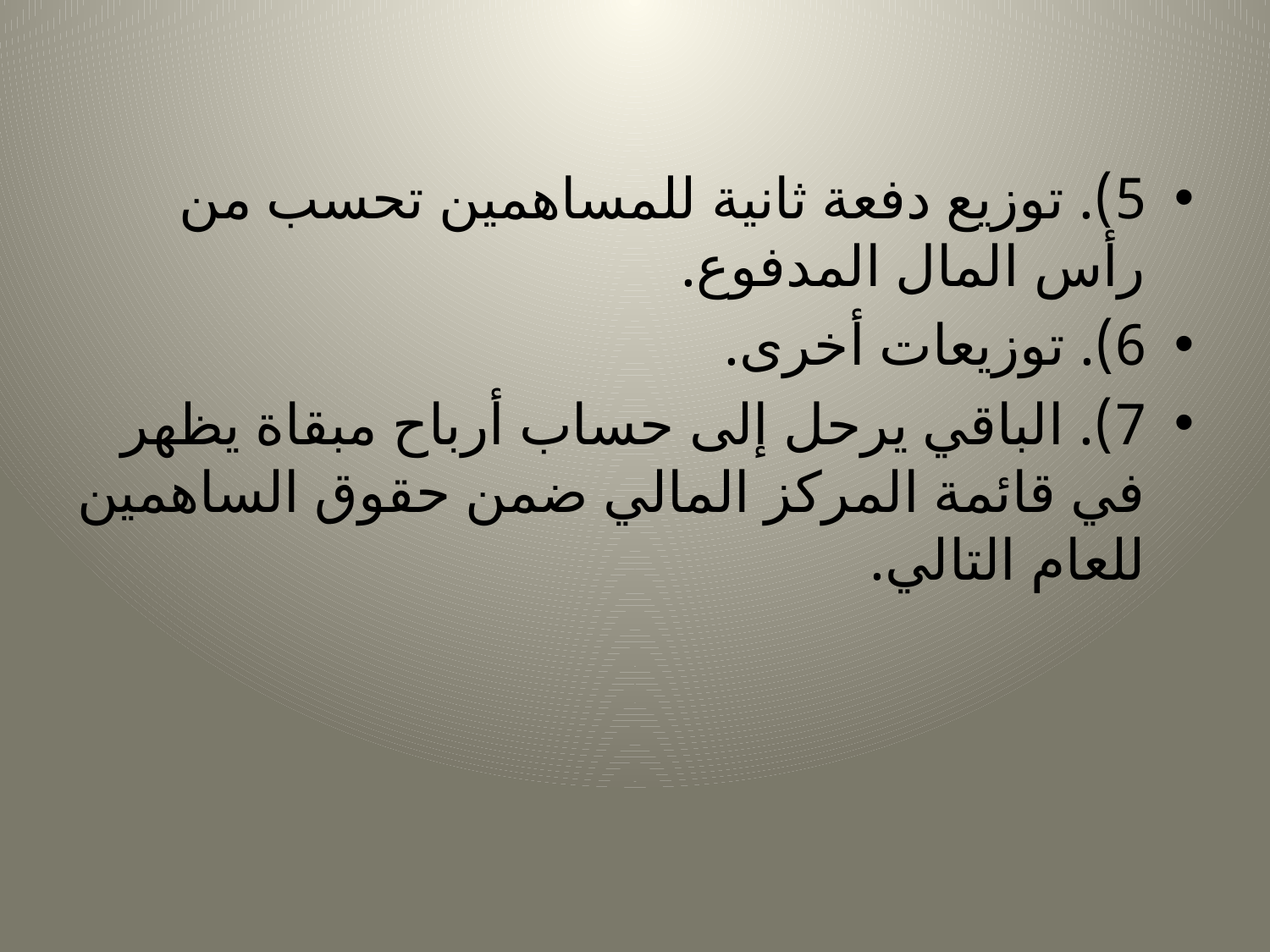

#
5). توزيع دفعة ثانية للمساهمين تحسب من رأس المال المدفوع.
6). توزيعات أخرى.
7). الباقي يرحل إلى حساب أرباح مبقاة يظهر في قائمة المركز المالي ضمن حقوق الساهمين للعام التالي.